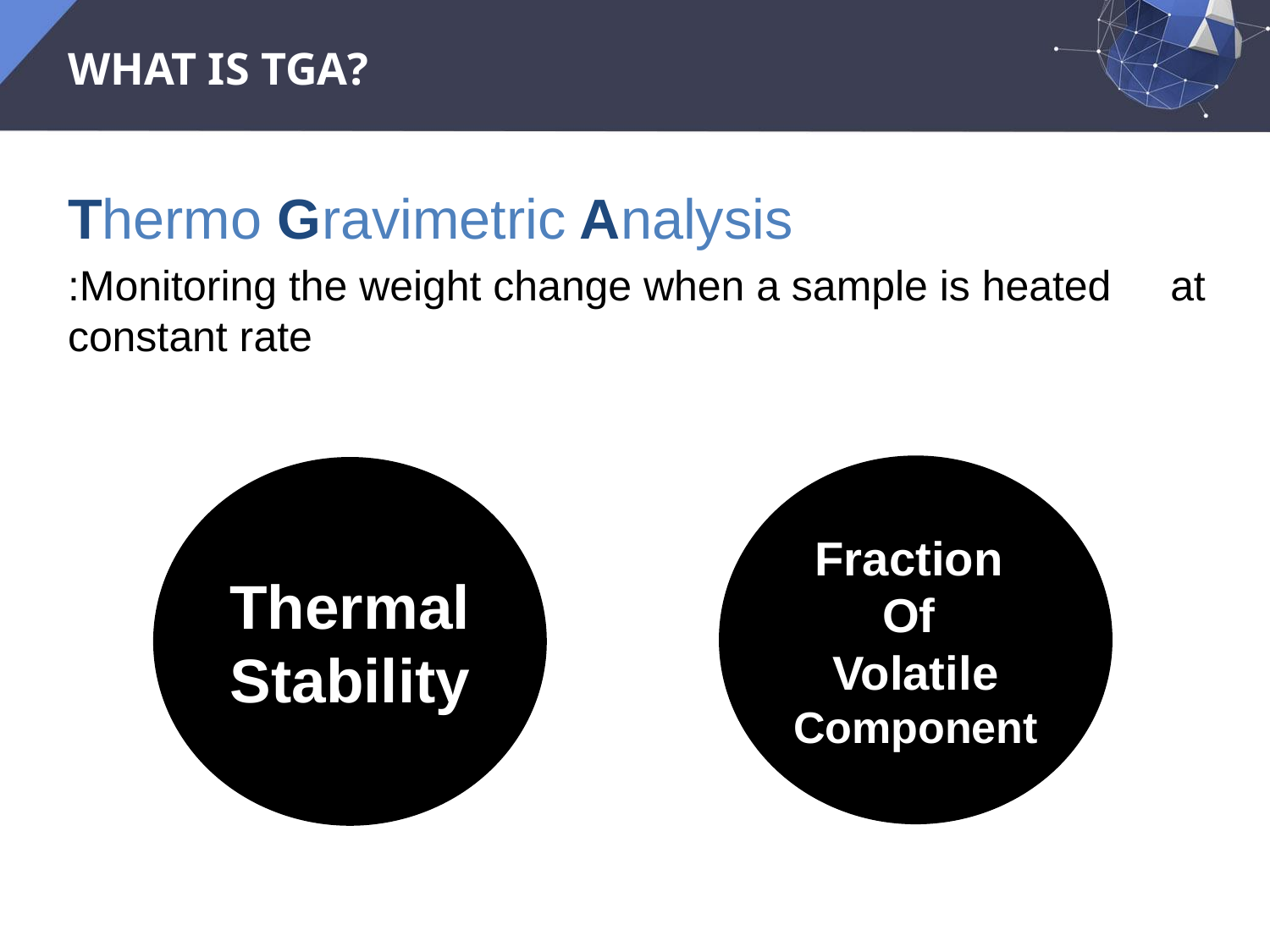

# WHAT IS TGA?
Thermo Gravimetric Analysis
:Monitoring the weight change when a sample is heated     at constant rate
Fraction
Of
Volatile
Component
Thermal
Stability